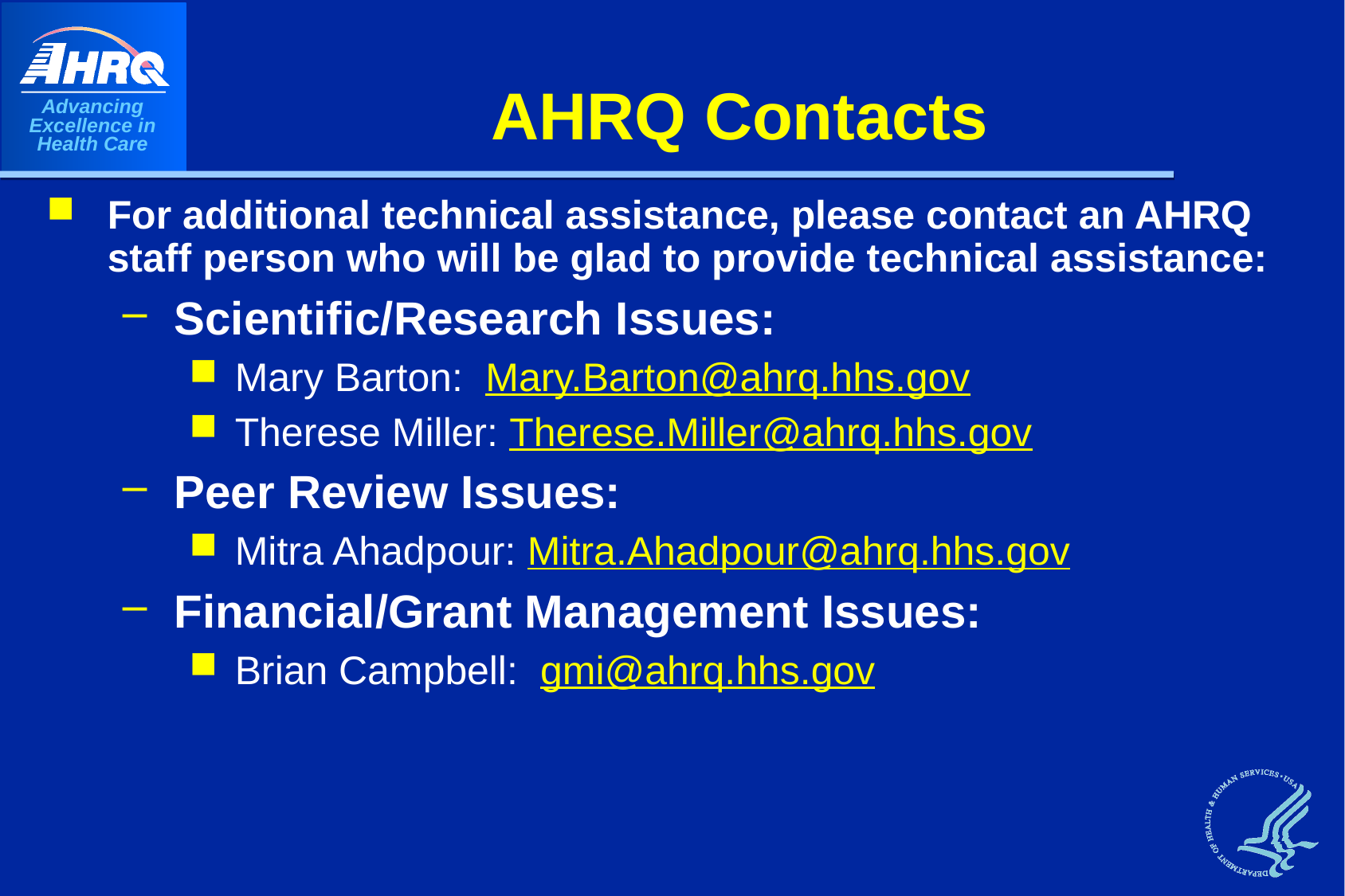

# AHRQ Contacts
For additional technical assistance, please contact an AHRQ staff person who will be glad to provide technical assistance:
Scientific/Research Issues:
Mary Barton:  Mary.Barton@ahrq.hhs.gov
Therese Miller: Therese.Miller@ahrq.hhs.gov
Peer Review Issues:
Mitra Ahadpour: Mitra.Ahadpour@ahrq.hhs.gov
Financial/Grant Management Issues:
Brian Campbell:  gmi@ahrq.hhs.gov